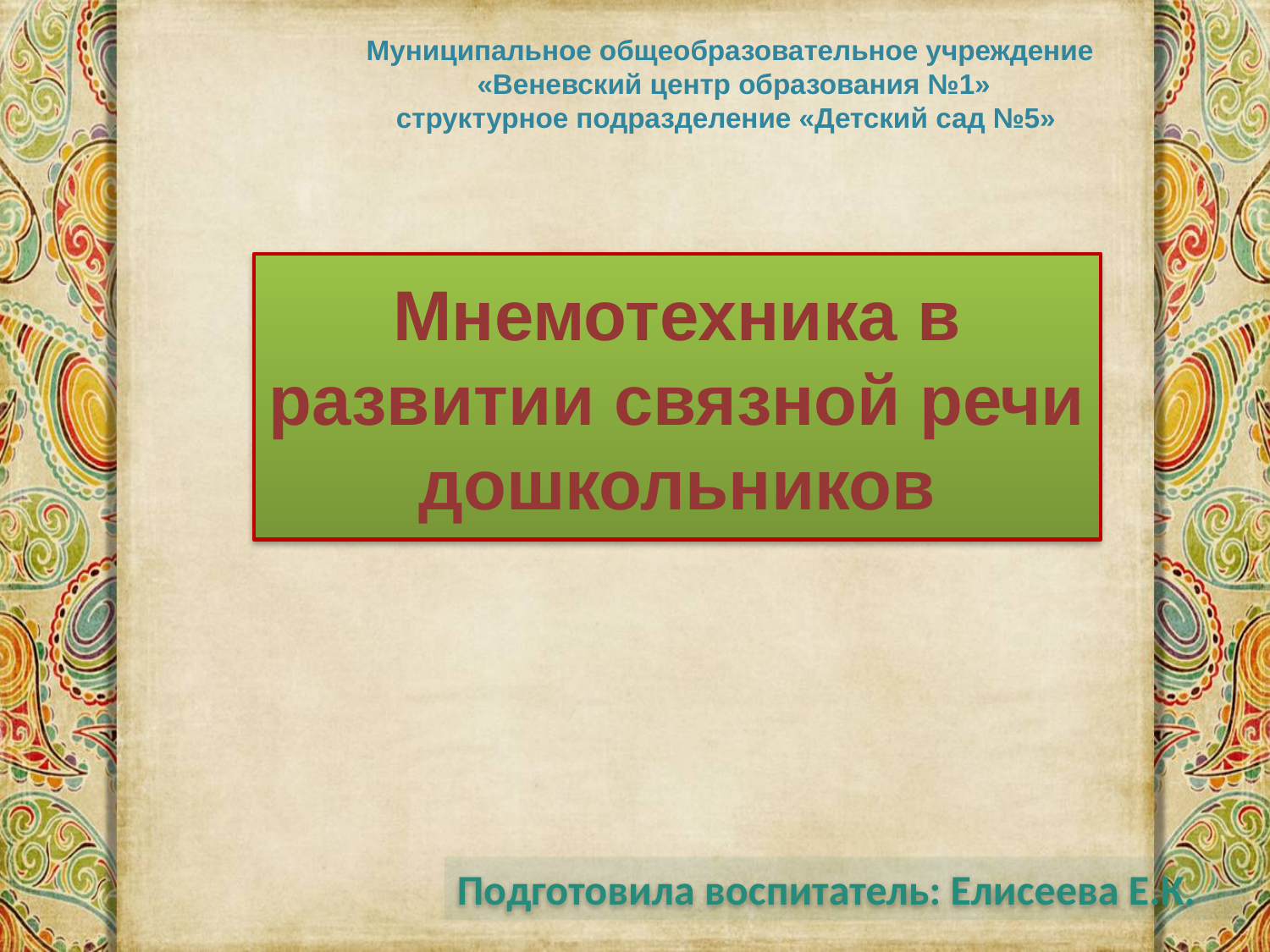

Муниципальное общеобразовательное учреждение
 «Веневский центр образования №1»
структурное подразделение «Детский сад №5»
Мнемотехника в развитии связной речи дошкольников
Подготовила воспитатель: Елисеева Е.К.